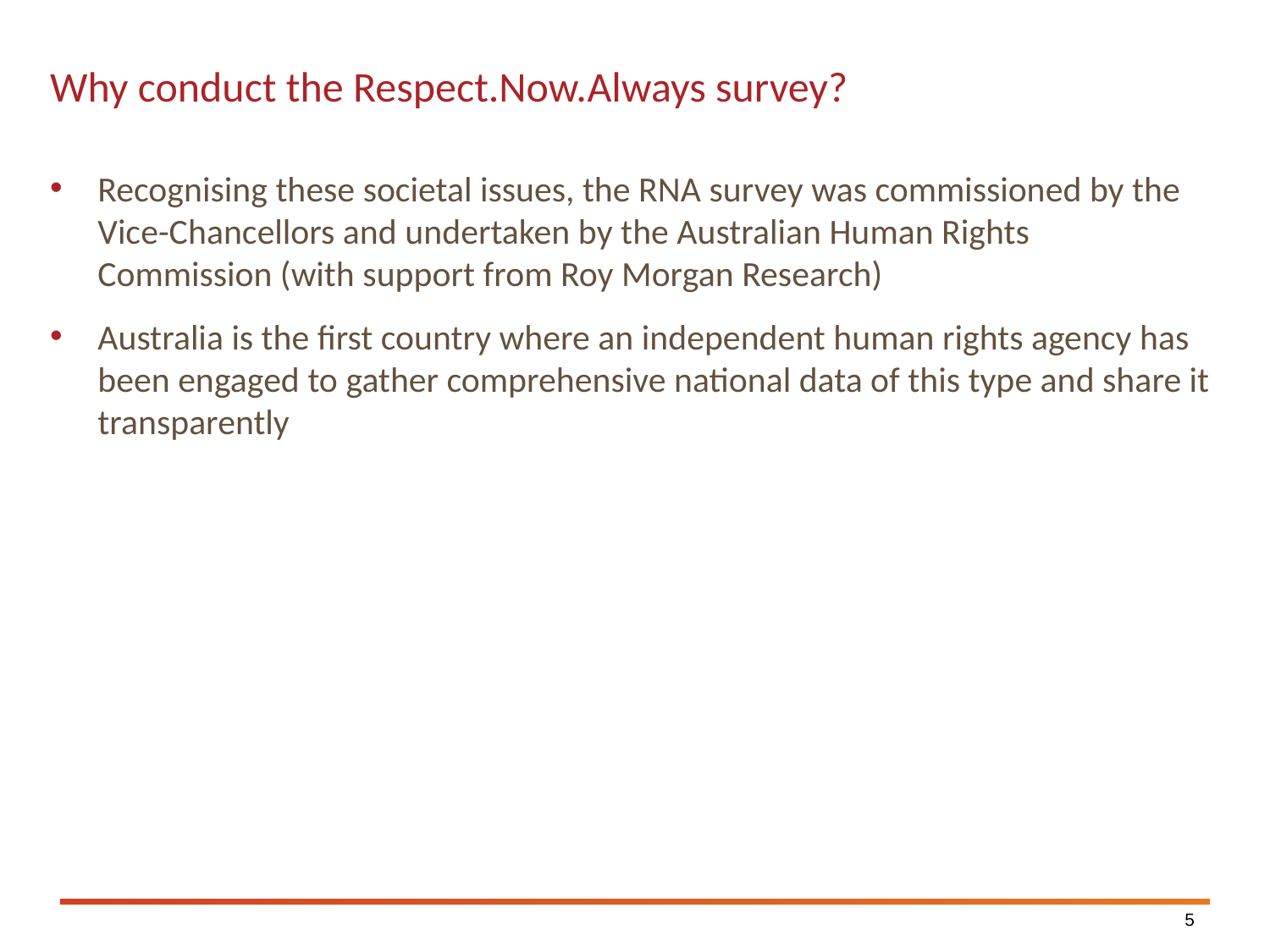

# Why conduct the Respect.Now.Always survey?
Recognising these societal issues, the RNA survey was commissioned by the Vice-Chancellors and undertaken by the Australian Human Rights Commission (with support from Roy Morgan Research)
Australia is the first country where an independent human rights agency has been engaged to gather comprehensive national data of this type and share it transparently